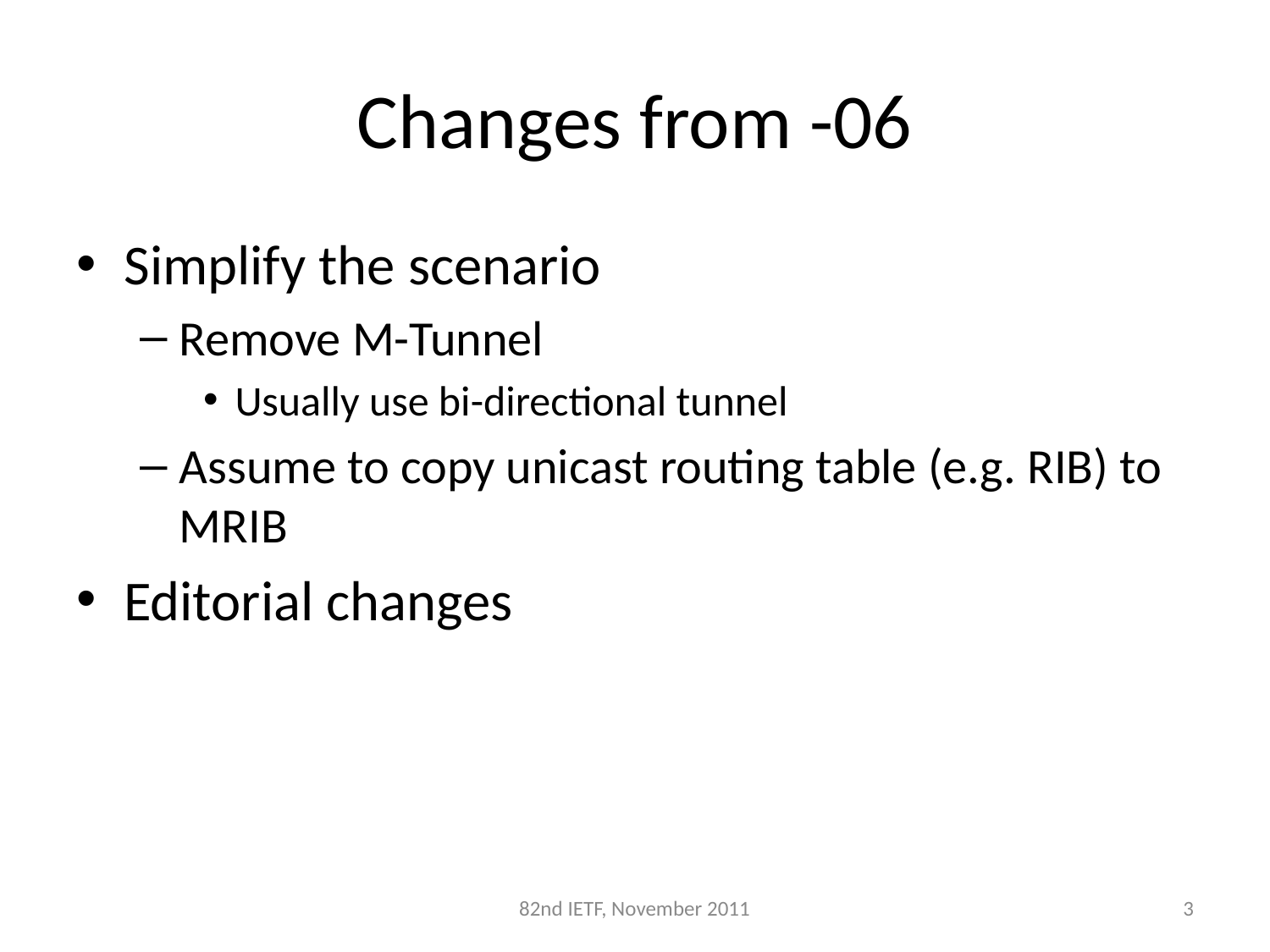

# Changes from -06
Simplify the scenario
Remove M-Tunnel
Usually use bi-directional tunnel
Assume to copy unicast routing table (e.g. RIB) to MRIB
Editorial changes
82nd IETF, November 2011
3